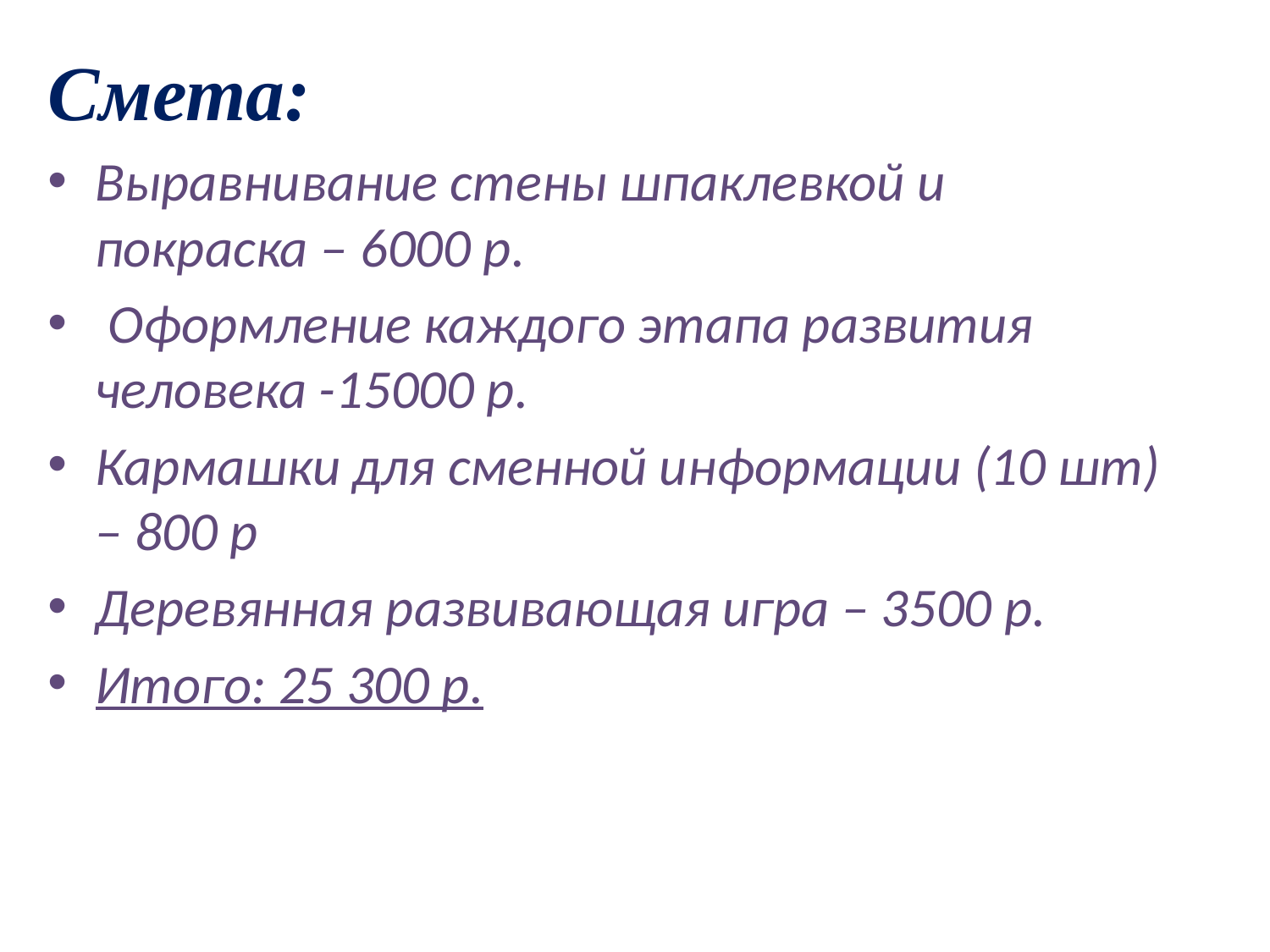

Смета:
Выравнивание стены шпаклевкой и покраска – 6000 р.
 Оформление каждого этапа развития человека -15000 р.
Кармашки для сменной информации (10 шт) – 800 р
Деревянная развивающая игра – 3500 р.
Итого: 25 300 р.